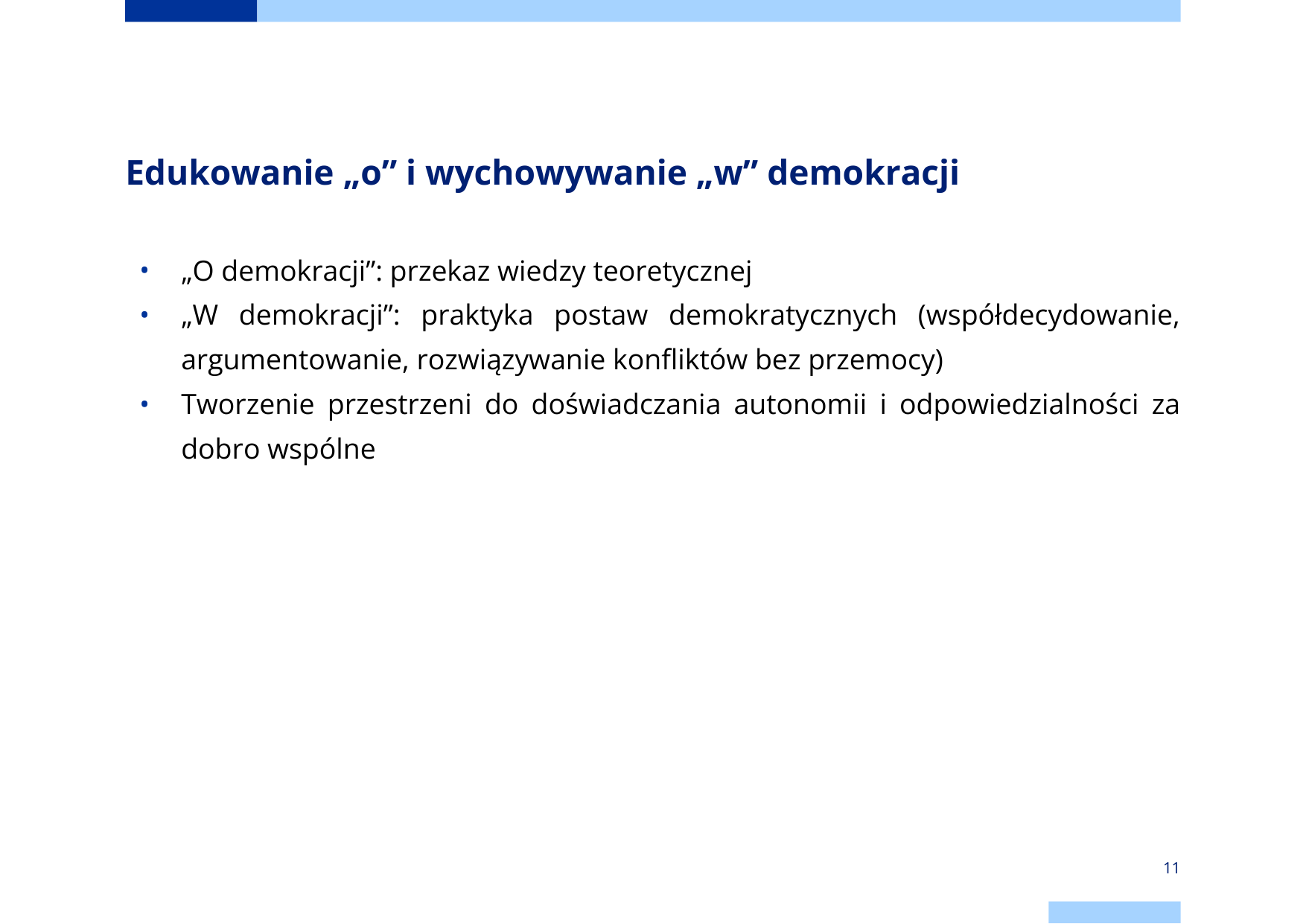

# Edukowanie „o” i wychowywanie „w” demokracji
„O demokracji”: przekaz wiedzy teoretycznej
„W demokracji”: praktyka postaw demokratycznych (współdecydowanie, argumentowanie, rozwiązywanie konfliktów bez przemocy)
Tworzenie przestrzeni do doświadczania autonomii i odpowiedzialności za dobro wspólne
11